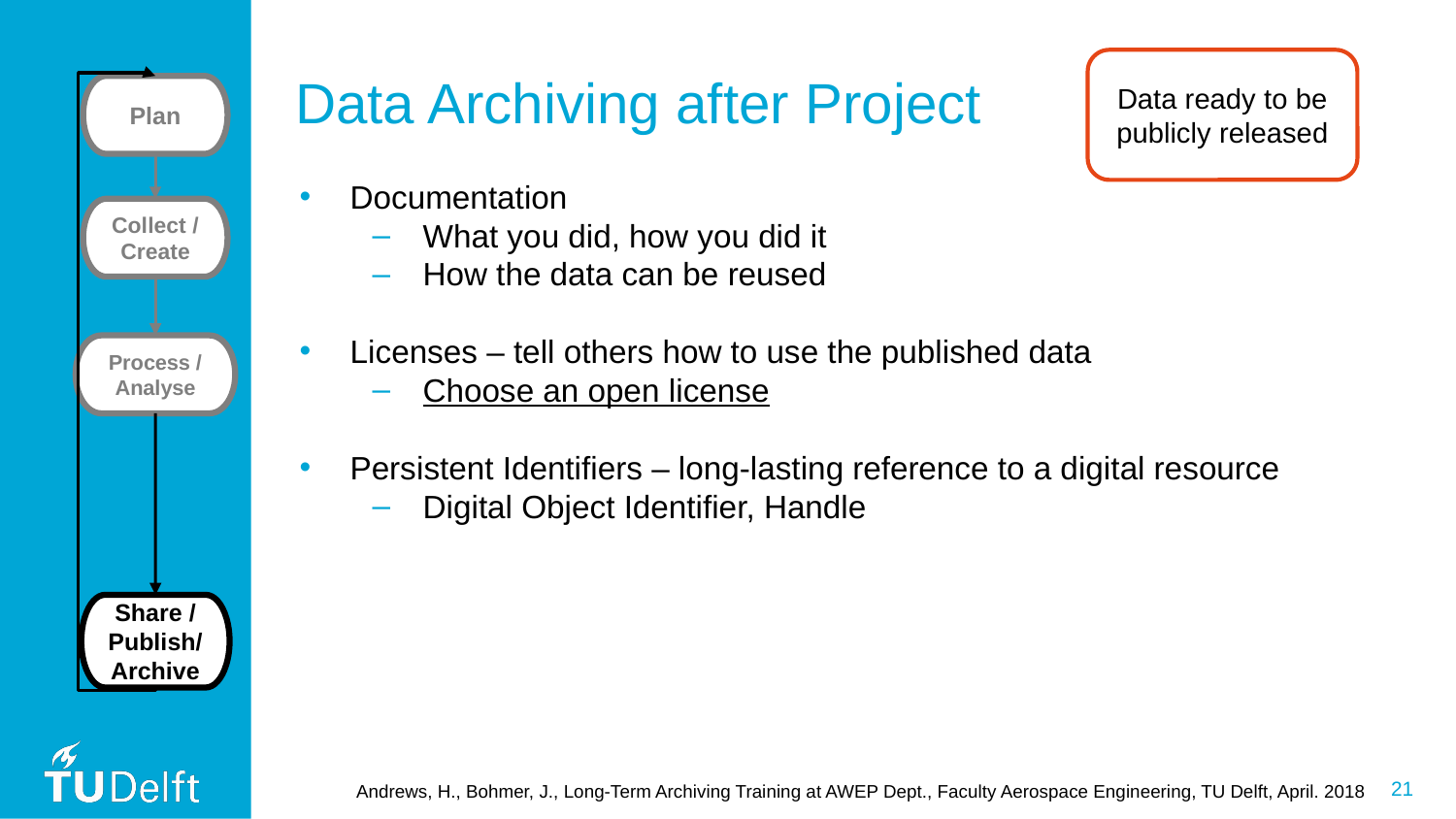

# Data Archiving after Project
Data ready to be publicly released
Plan
Documentation
What you did, how you did it
How the data can be reused

Licenses – tell others how to use the published data
Choose an open license

Persistent Identifiers – long-lasting reference to a digital resource
Digital Object Identifier, Handle

Collect / Create
Process / Analyse
Share / Publish/ Archive
Andrews, H., Bohmer, J., Long-Term Archiving Training at AWEP Dept., Faculty Aerospace Engineering, TU Delft, April. 2018